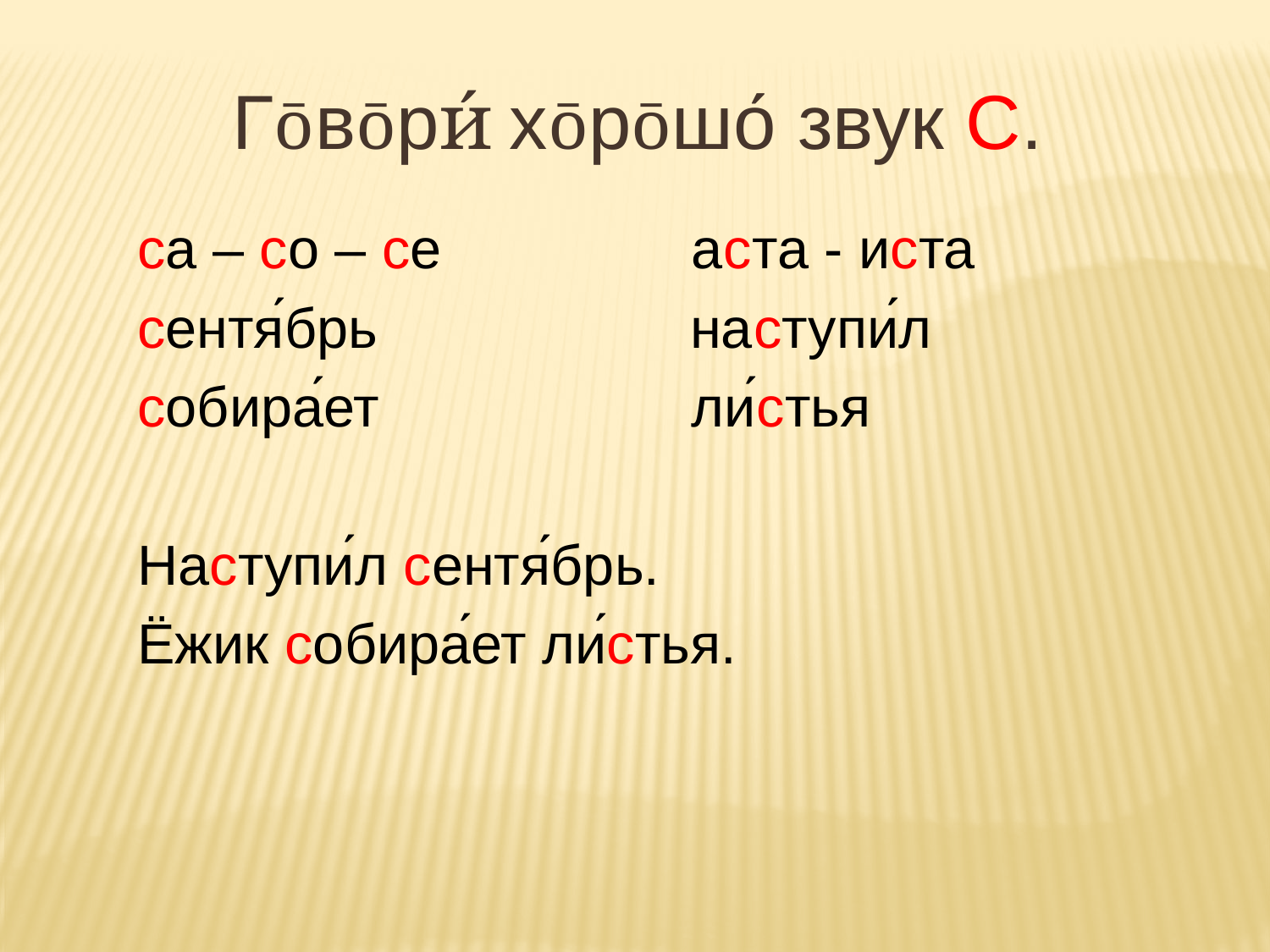

Гōвōри́ хōрōшо́ звук С.
са – со – се                аста - иста
сентя́брь                    наступи́л
собира́ет                    ли́стья

Наступи́л сентя́брь.
Ёжик собира́ет ли́стья.